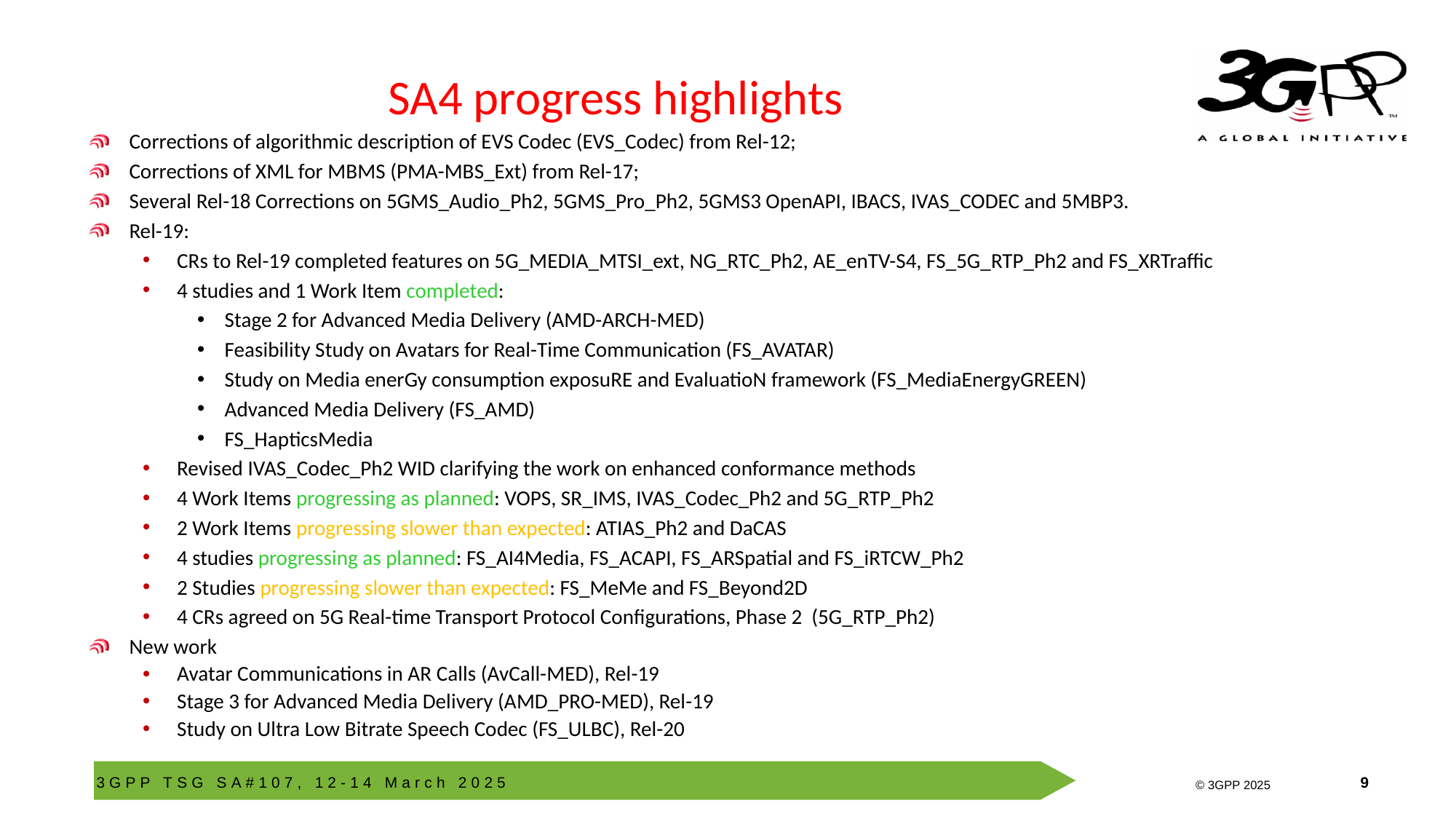

# SA4 progress highlights
Corrections of algorithmic description of EVS Codec (EVS_Codec) from Rel-12;
Corrections of XML for MBMS (PMA-MBS_Ext) from Rel-17;
Several Rel-18 Corrections on 5GMS_Audio_Ph2, 5GMS_Pro_Ph2, 5GMS3 OpenAPI, IBACS, IVAS_CODEC and 5MBP3.
Rel-19:
CRs to Rel-19 completed features on 5G_MEDIA_MTSI_ext, NG_RTC_Ph2, AE_enTV-S4, FS_5G_RTP_Ph2 and FS_XRTraffic
4 studies and 1 Work Item completed:
Stage 2 for Advanced Media Delivery (AMD-ARCH-MED)
Feasibility Study on Avatars for Real-Time Communication (FS_AVATAR)
Study on Media enerGy consumption exposuRE and EvaluatioN framework (FS_MediaEnergyGREEN)
Advanced Media Delivery (FS_AMD)
FS_HapticsMedia
Revised IVAS_Codec_Ph2 WID clarifying the work on enhanced conformance methods
4 Work Items progressing as planned: VOPS, SR_IMS, IVAS_Codec_Ph2 and 5G_RTP_Ph2
2 Work Items progressing slower than expected: ATIAS_Ph2 and DaCAS
4 studies progressing as planned: FS_AI4Media, FS_ACAPI, FS_ARSpatial and FS_iRTCW_Ph2
2 Studies progressing slower than expected: FS_MeMe and FS_Beyond2D
4 CRs agreed on 5G Real-time Transport Protocol Configurations, Phase 2  (5G_RTP_Ph2)
New work
Avatar Communications in AR Calls (AvCall-MED), Rel-19
Stage 3 for Advanced Media Delivery (AMD_PRO-MED), Rel-19
Study on Ultra Low Bitrate Speech Codec (FS_ULBC), Rel-20